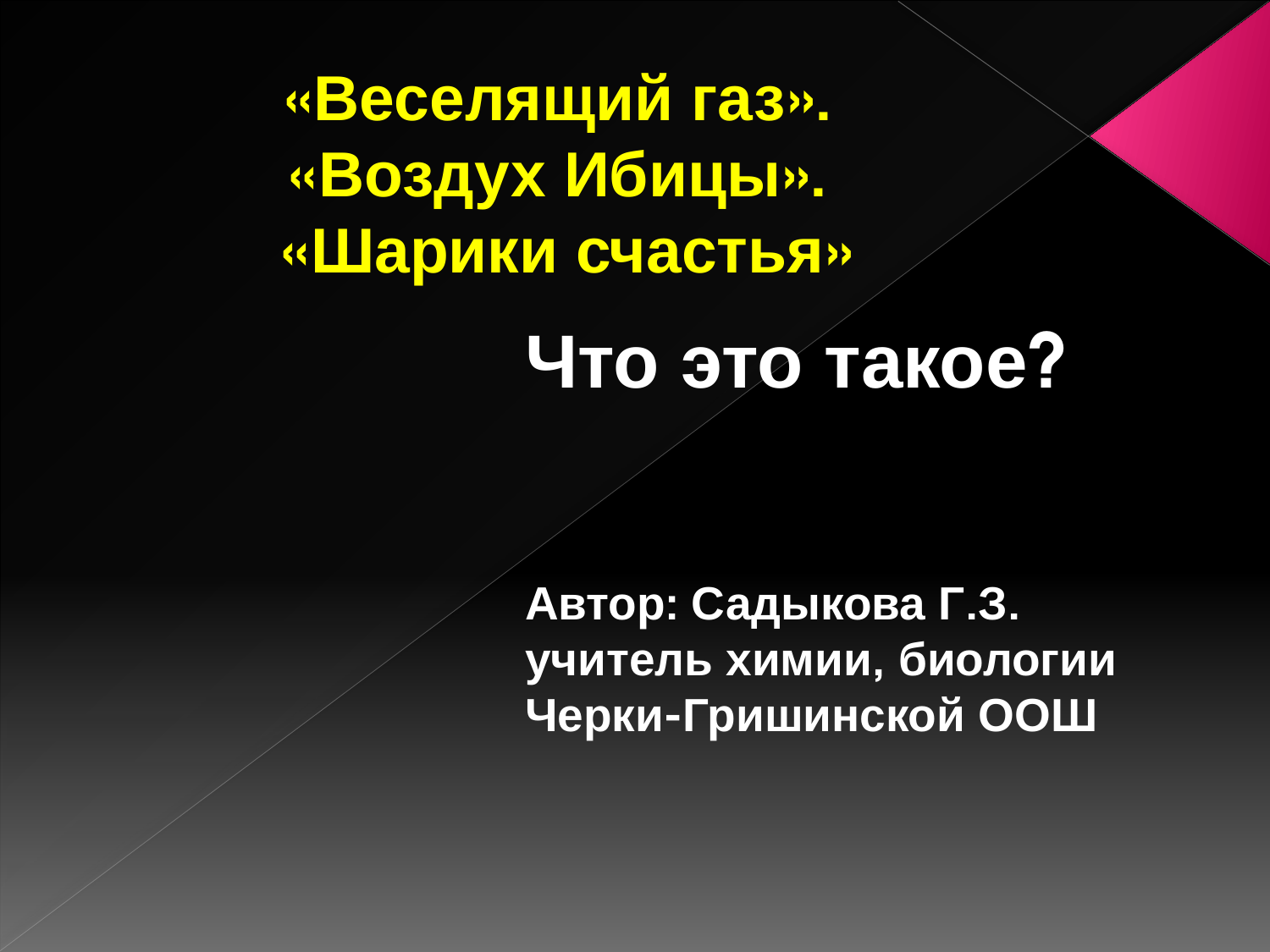

# «Веселящий газ». «Воздух Ибицы». «Шарики счастья»
Что это такое?

Автор: Садыкова Г.З. учитель химии, биологии Черки-Гришинской ООШ